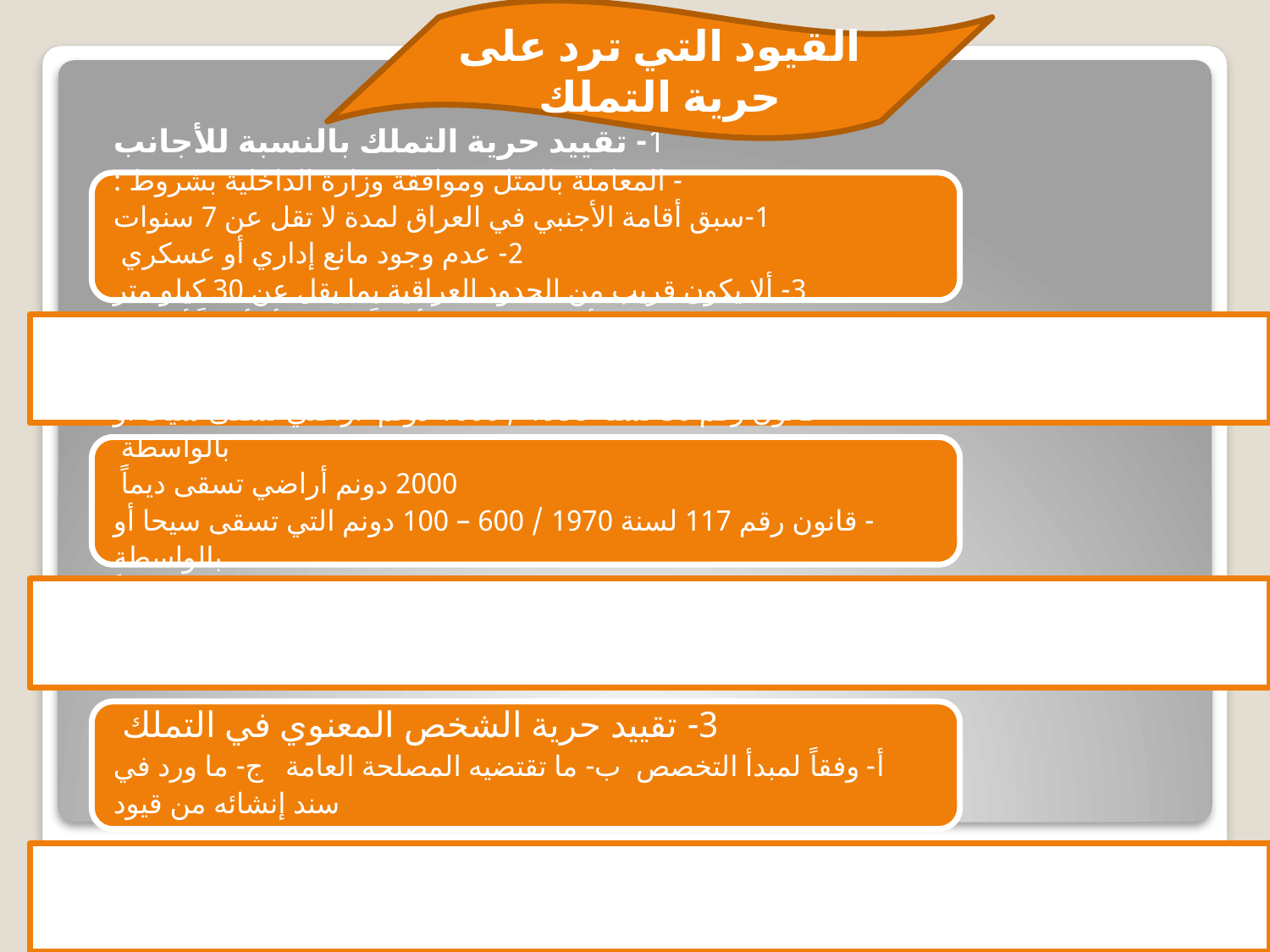

القيود التي ترد على حرية التملك
- المعاملة بالمثل وموافقة وزارة الداخلية بشروط :
2- عدم وجود مانع إداري أو عسكري
                                   2000 دونم أراضي تسقى ديماً
3- تقييد حرية الشخص المعنوي في التملك
أ- وفقاً لمبدأ التخصص  ب- ما تقتضيه المصلحة العامة   ج- ما ورد في سند إنشائه من قيود
#